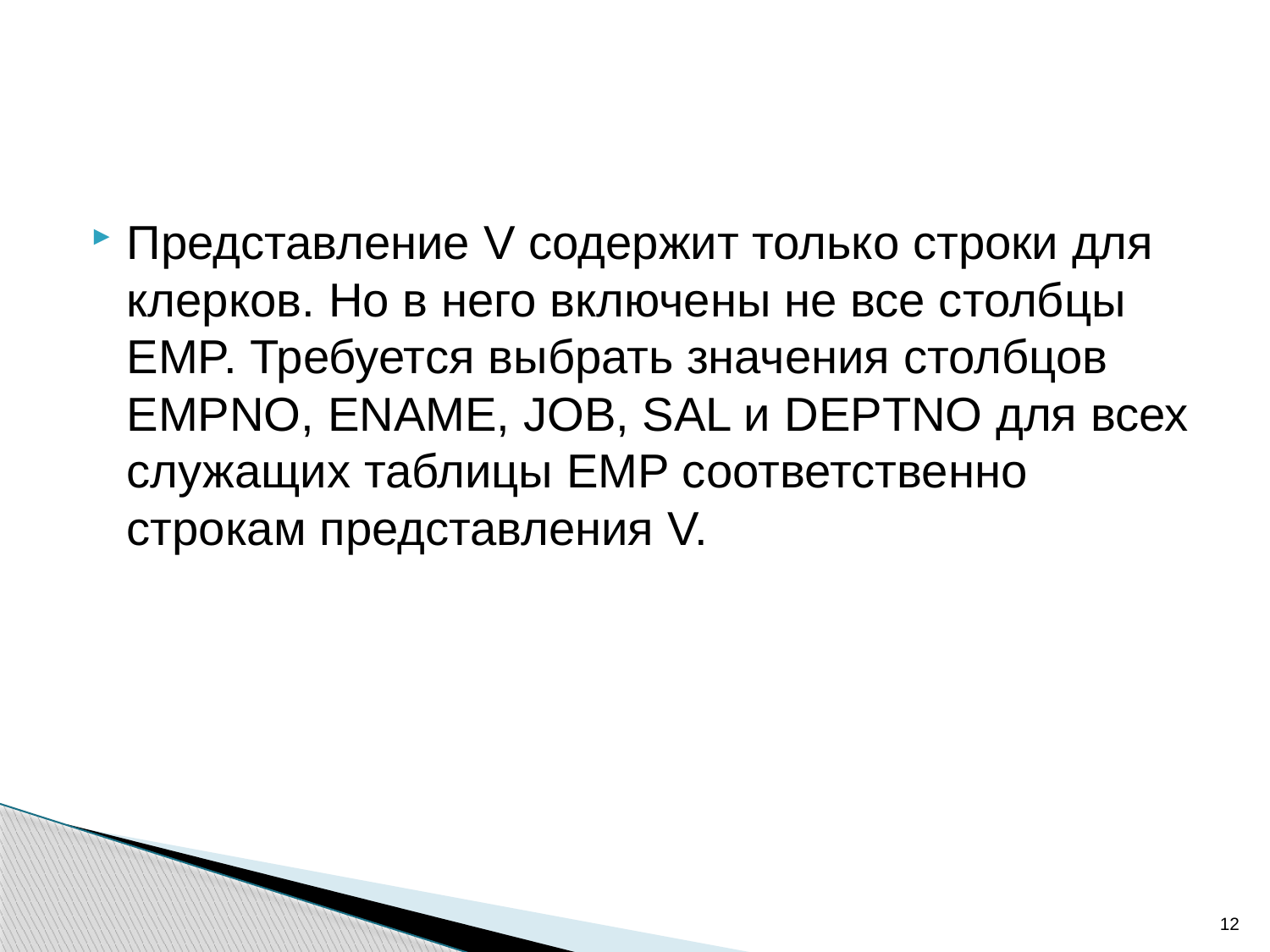

Представление V содержит только строки для клерков. Но в него включены не все столбцы EMP. Требуется выбрать значения столбцов EMPNO, ENAME, JOB, SAL и DEPTNO для всех служащих таблицы EMP соответственно строкам представления V.
12